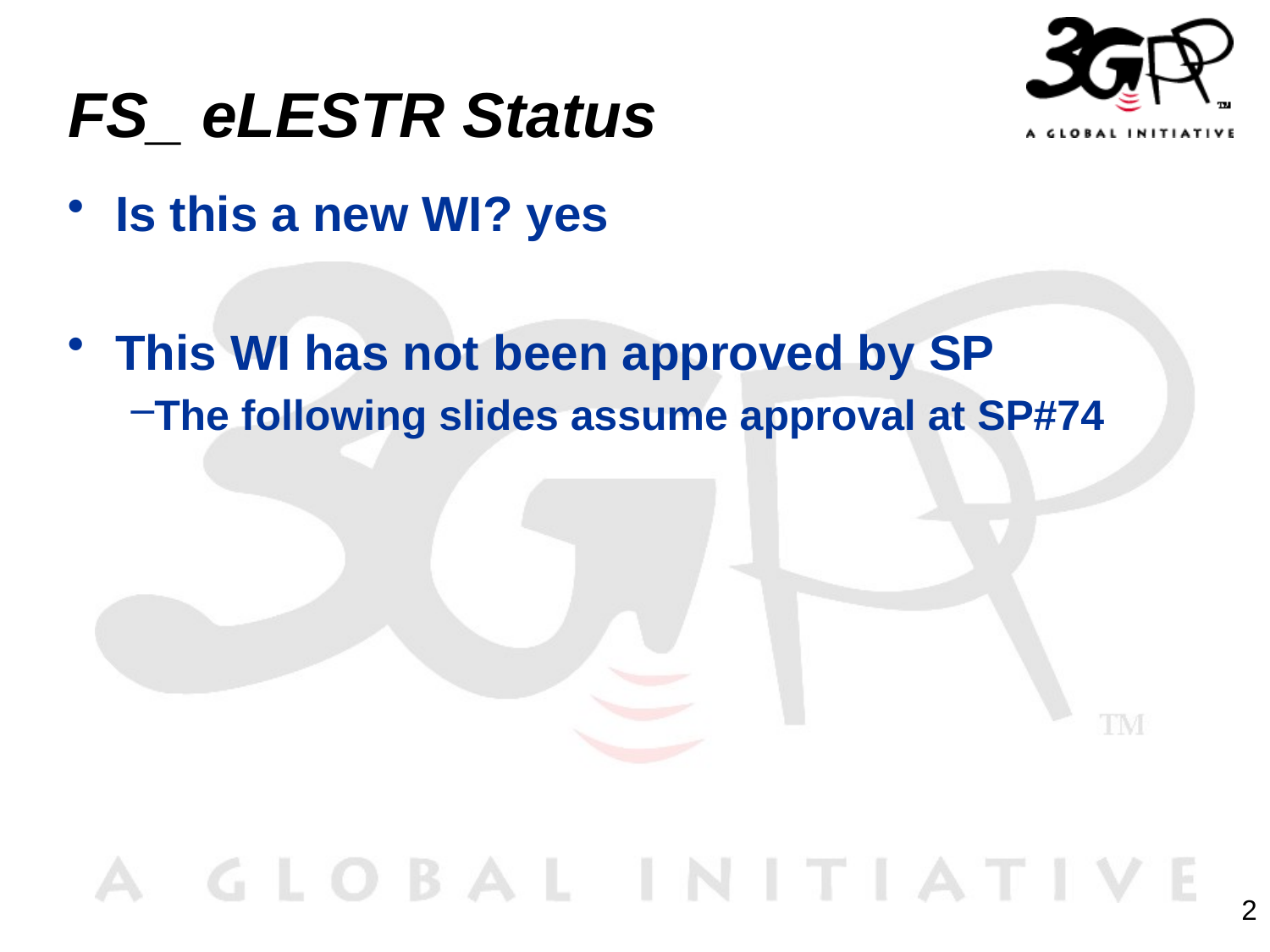

# FS_ eLESTR Status
Is this a new WI? yes

This WI has not been approved by SP
The following slides assume approval at SP#74
2